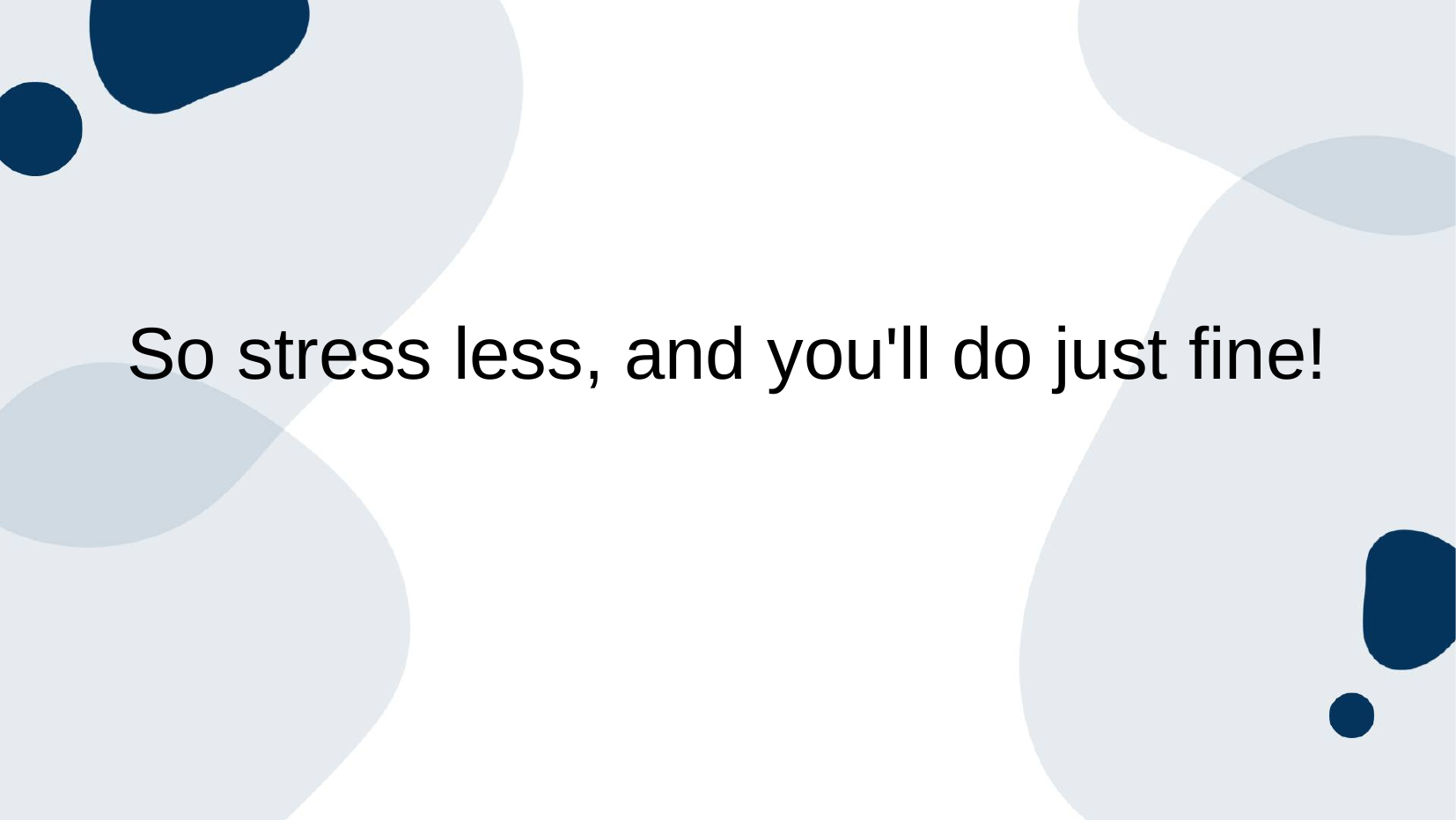

# So stress less, and you'll do just fine!